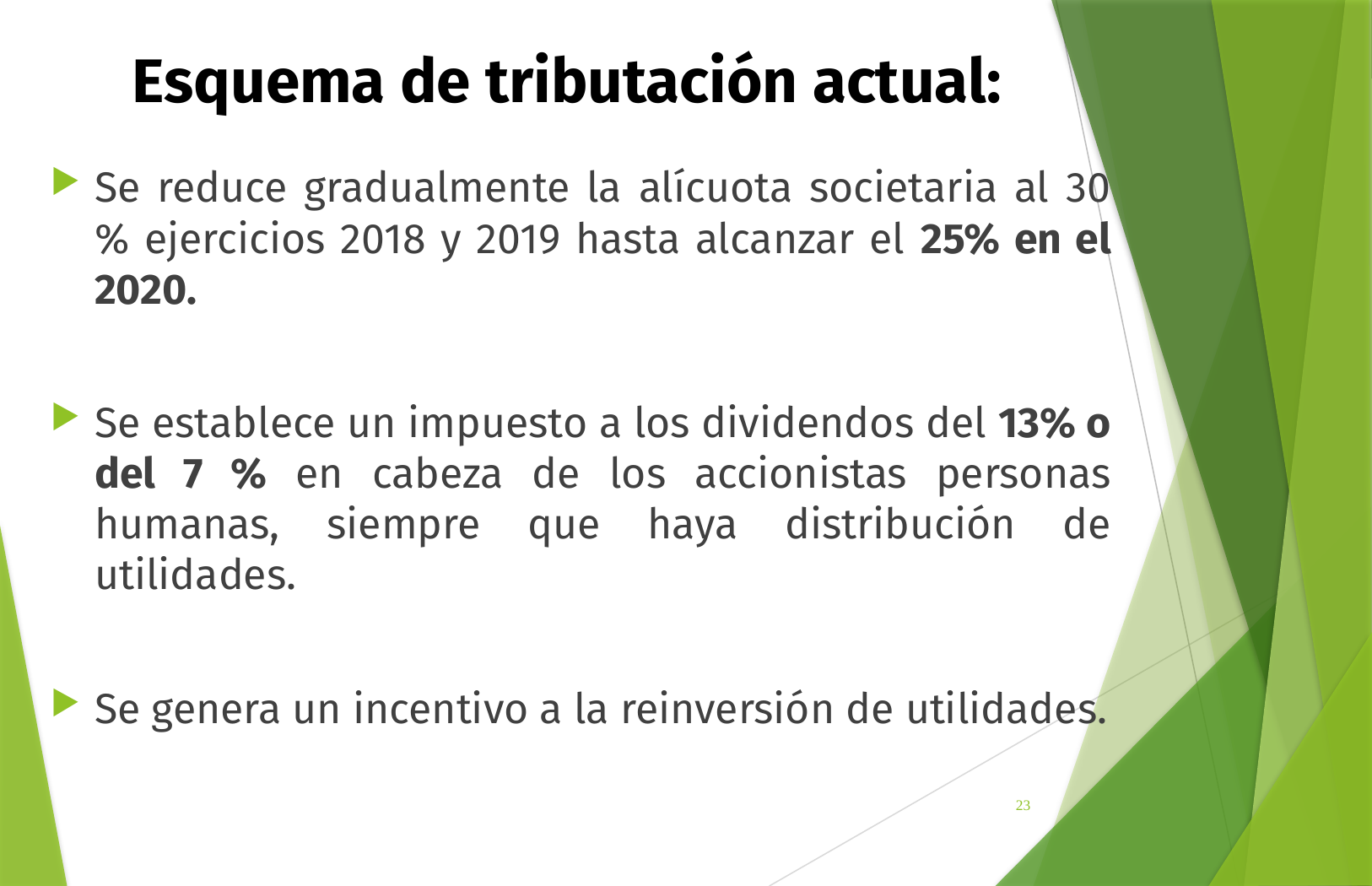

# Esquema de tributación actual:
Se reduce gradualmente la alícuota societaria al 30 % ejercicios 2018 y 2019 hasta alcanzar el 25% en el 2020.

Se establece un impuesto a los dividendos del 13% o del 7 % en cabeza de los accionistas personas humanas, siempre que haya distribución de utilidades.

Se genera un incentivo a la reinversión de utilidades.

23